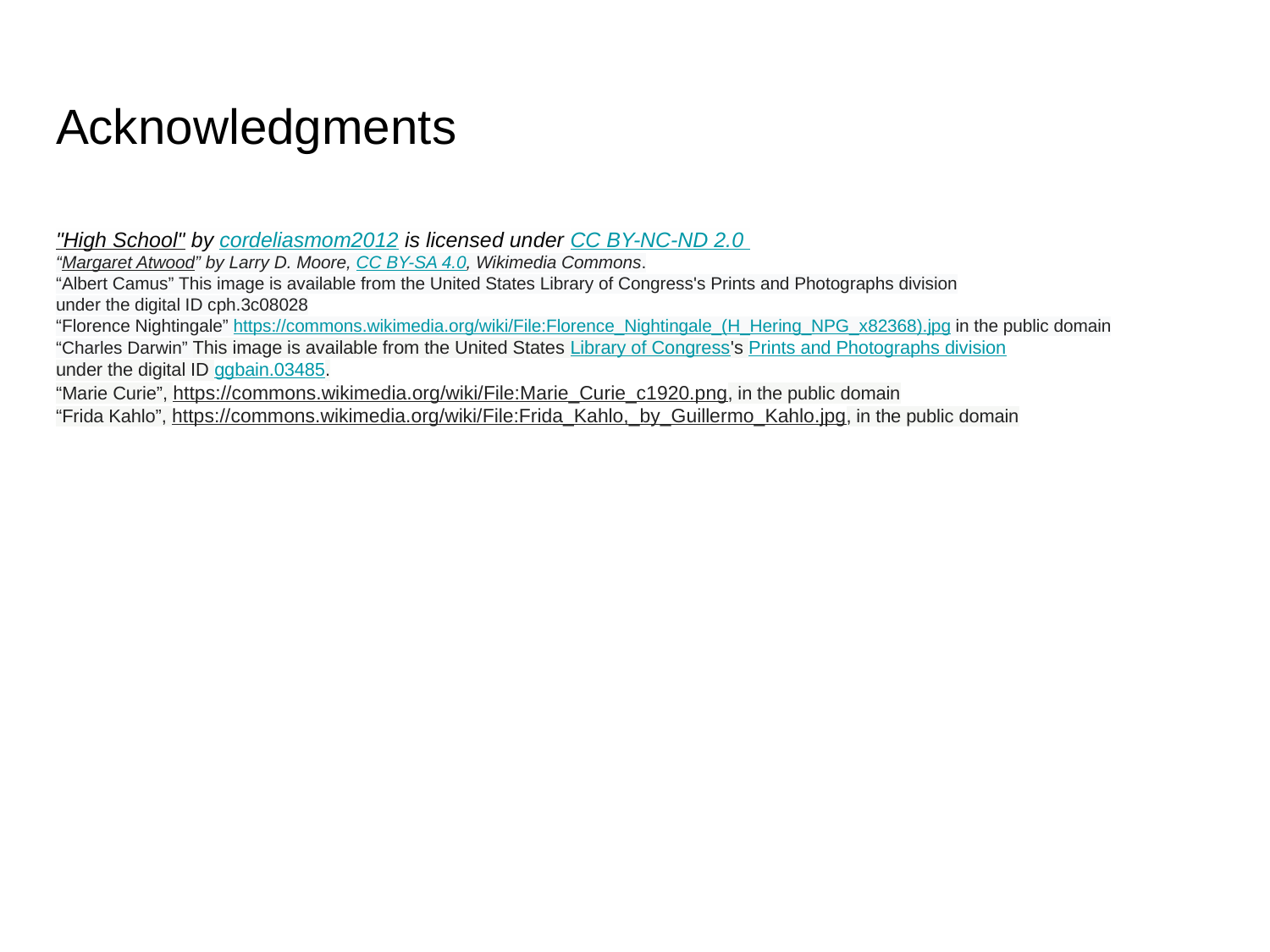

# Acknowledgments
"High School" by cordeliasmom2012 is licensed under CC BY-NC-ND 2.0
“Margaret Atwood” by Larry D. Moore, CC BY-SA 4.0, Wikimedia Commons.
“Albert Camus” This image is available from the United States Library of Congress's Prints and Photographs division
under the digital ID cph.3c08028
“Florence Nightingale” https://commons.wikimedia.org/wiki/File:Florence_Nightingale_(H_Hering_NPG_x82368).jpg in the public domain
“Charles Darwin” This image is available from the United States Library of Congress's Prints and Photographs division
under the digital ID ggbain.03485.
“Marie Curie”, https://commons.wikimedia.org/wiki/File:Marie_Curie_c1920.png, in the public domain
“Frida Kahlo”, https://commons.wikimedia.org/wiki/File:Frida_Kahlo,_by_Guillermo_Kahlo.jpg, in the public domain